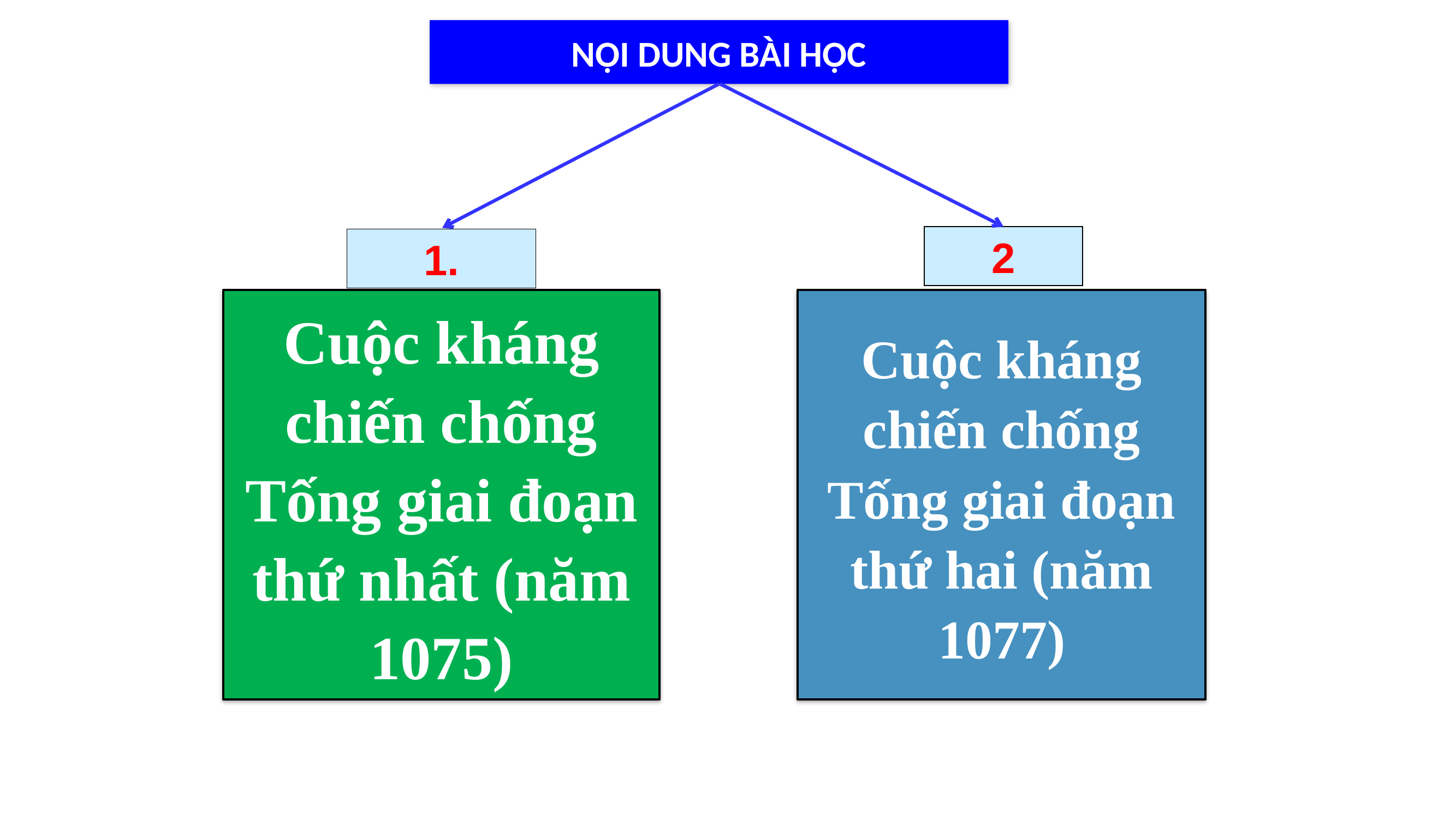

NỘI DUNG BÀI HỌC
2
Cuộc kháng chiến chống Tống giai đoạn thứ hai (năm 1077)
1.
Cuộc kháng chiến chống Tống giai đoạn thứ nhất (năm 1075)